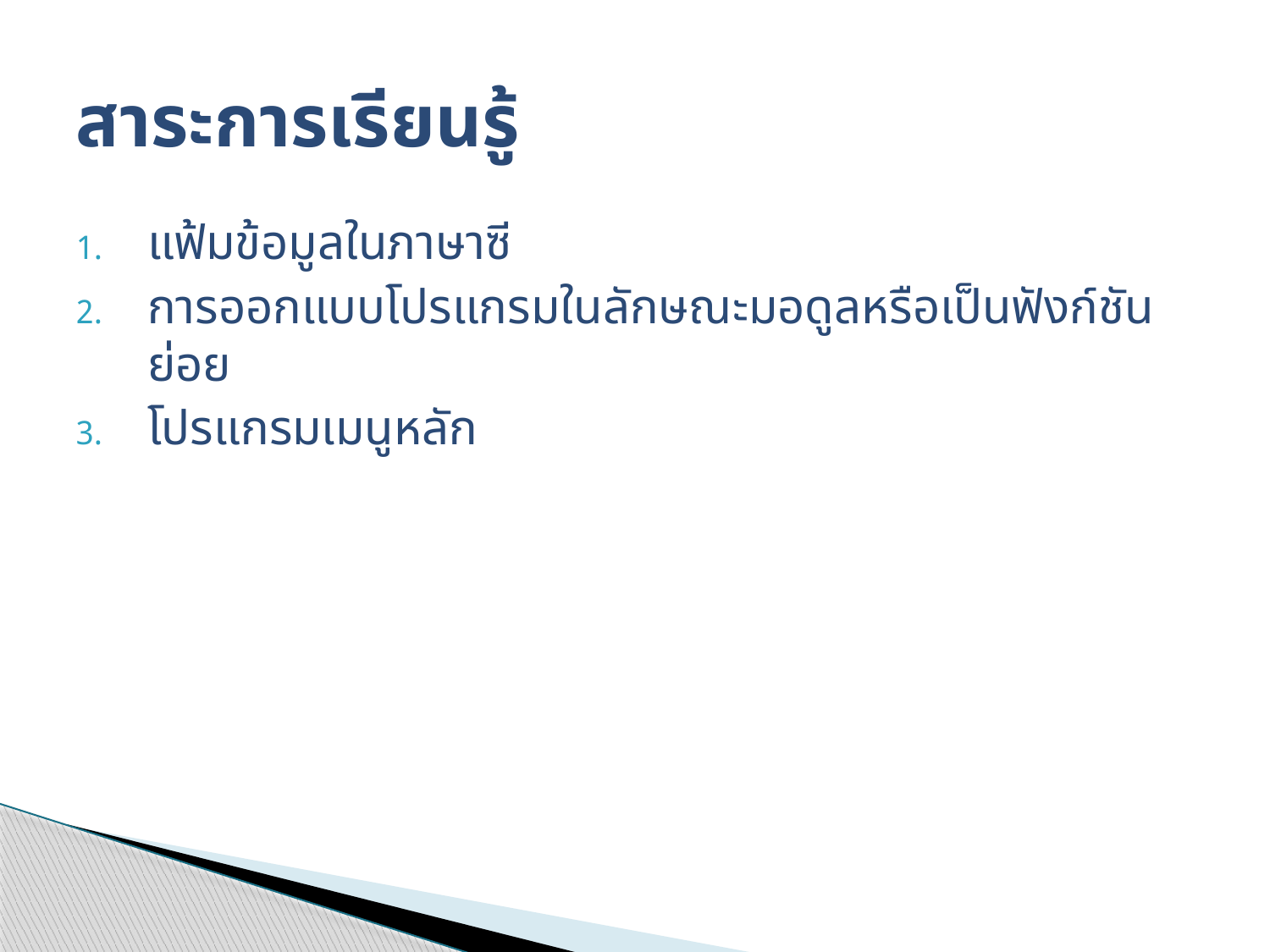

# สาระการเรียนรู้
แฟ้มข้อมูลในภาษาซี
การออกแบบโปรแกรมในลักษณะมอดูลหรือเป็นฟังก์ชันย่อย
โปรแกรมเมนูหลัก